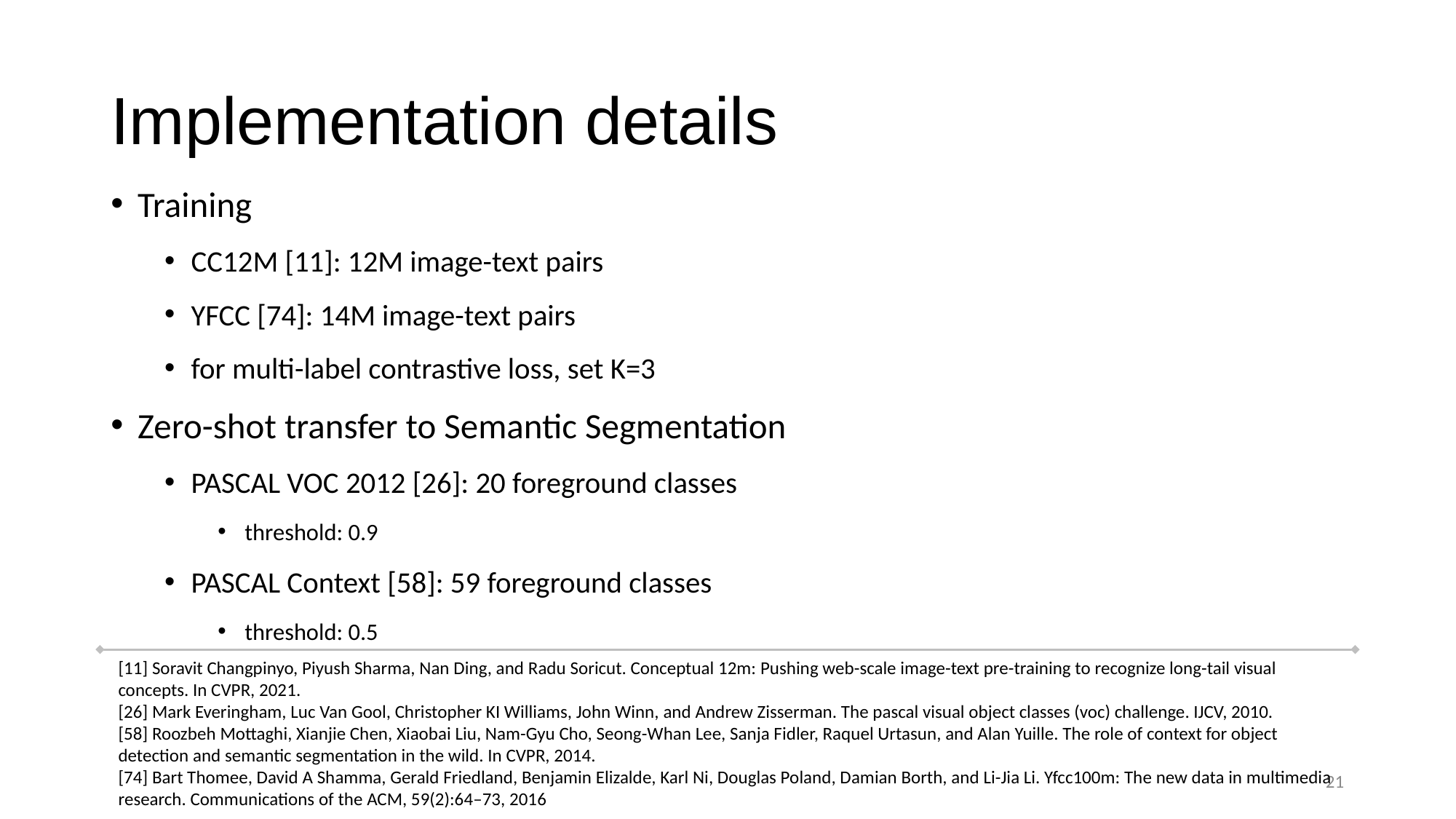

# Implementation details
Training
CC12M [11]: 12M image-text pairs
YFCC [74]: 14M image-text pairs
for multi-label contrastive loss, set K=3
Zero-shot transfer to Semantic Segmentation
PASCAL VOC 2012 [26]: 20 foreground classes
threshold: 0.9
PASCAL Context [58]: 59 foreground classes
threshold: 0.5
[11] Soravit Changpinyo, Piyush Sharma, Nan Ding, and Radu Soricut. Conceptual 12m: Pushing web-scale image-text pre-training to recognize long-tail visual concepts. In CVPR, 2021.
[26] Mark Everingham, Luc Van Gool, Christopher KI Williams, John Winn, and Andrew Zisserman. The pascal visual object classes (voc) challenge. IJCV, 2010.
[58] Roozbeh Mottaghi, Xianjie Chen, Xiaobai Liu, Nam-Gyu Cho, Seong-Whan Lee, Sanja Fidler, Raquel Urtasun, and Alan Yuille. The role of context for object detection and semantic segmentation in the wild. In CVPR, 2014.
[74] Bart Thomee, David A Shamma, Gerald Friedland, Benjamin Elizalde, Karl Ni, Douglas Poland, Damian Borth, and Li-Jia Li. Yfcc100m: The new data in multimedia research. Communications of the ACM, 59(2):64–73, 2016
21